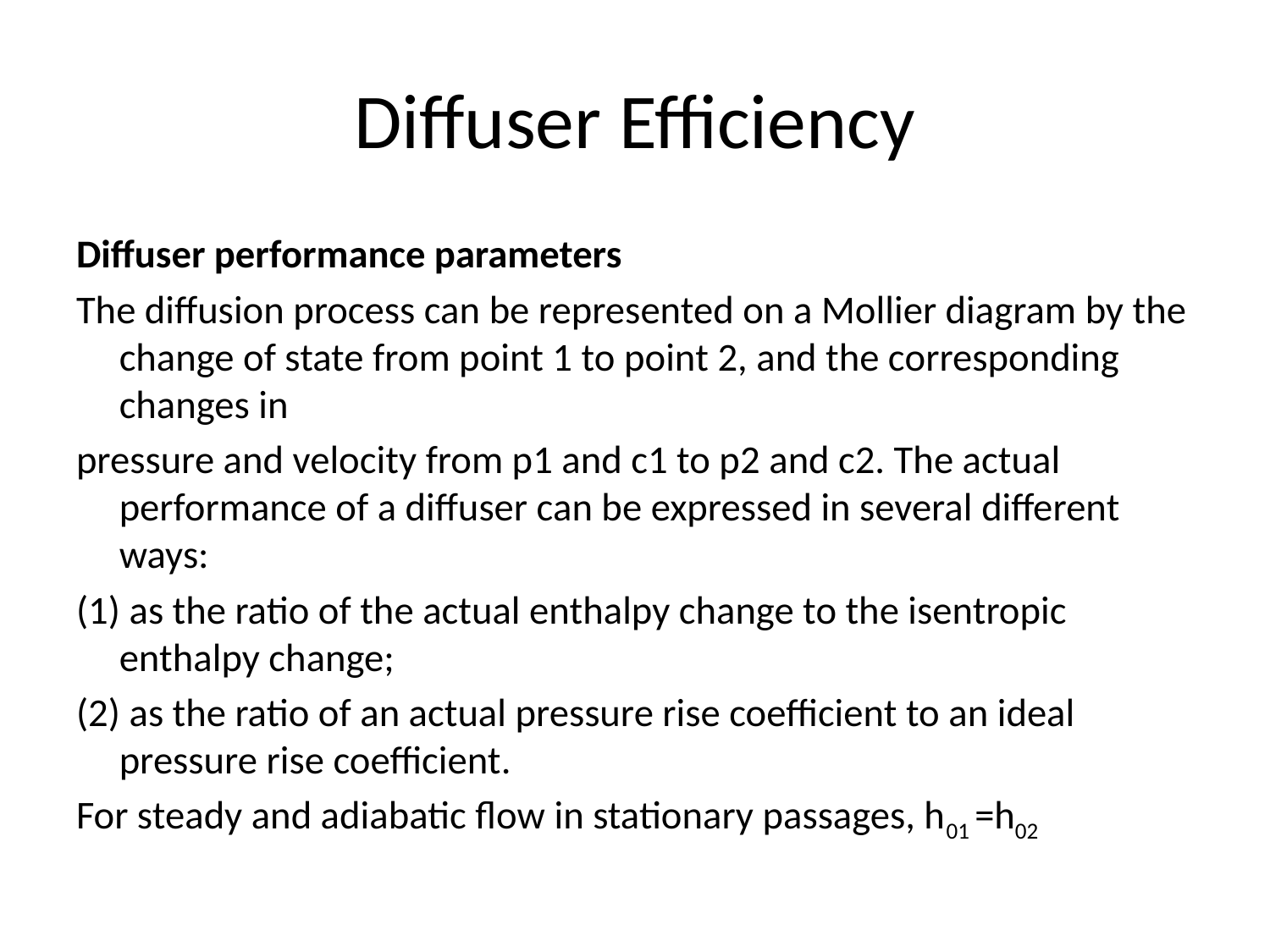

# Diffuser Efficiency
Diffuser performance parameters
The diffusion process can be represented on a Mollier diagram by the change of state from point 1 to point 2, and the corresponding changes in
pressure and velocity from p1 and c1 to p2 and c2. The actual  performance of a diffuser can be expressed in several different ways:
(1) as the ratio of the actual enthalpy change to the isentropic enthalpy change;
(2) as the ratio of an actual pressure rise coefficient to an ideal pressure rise coefficient.
For steady and adiabatic flow in stationary passages, h01 =h02